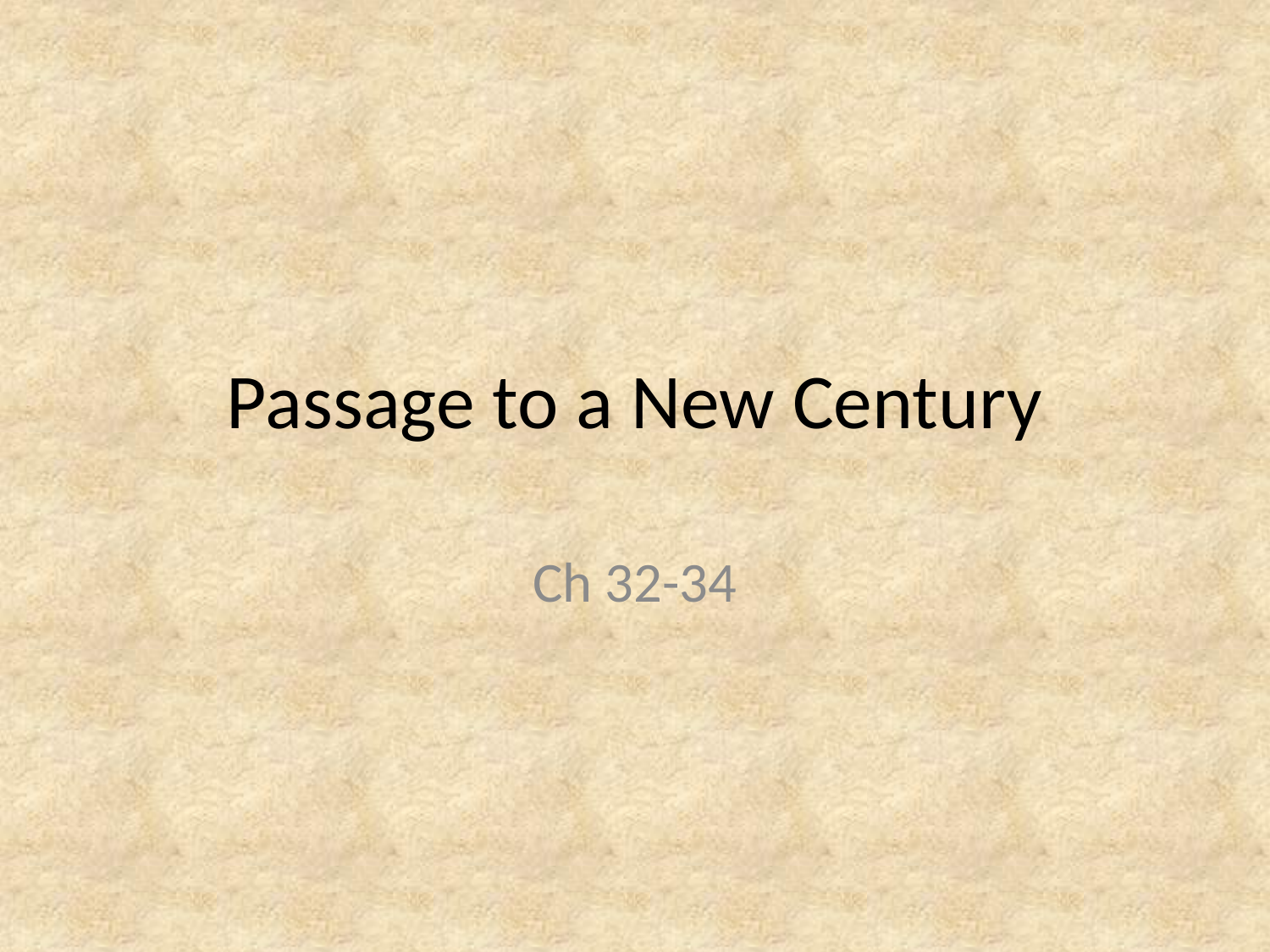

# Passage to a New Century
Ch 32-34